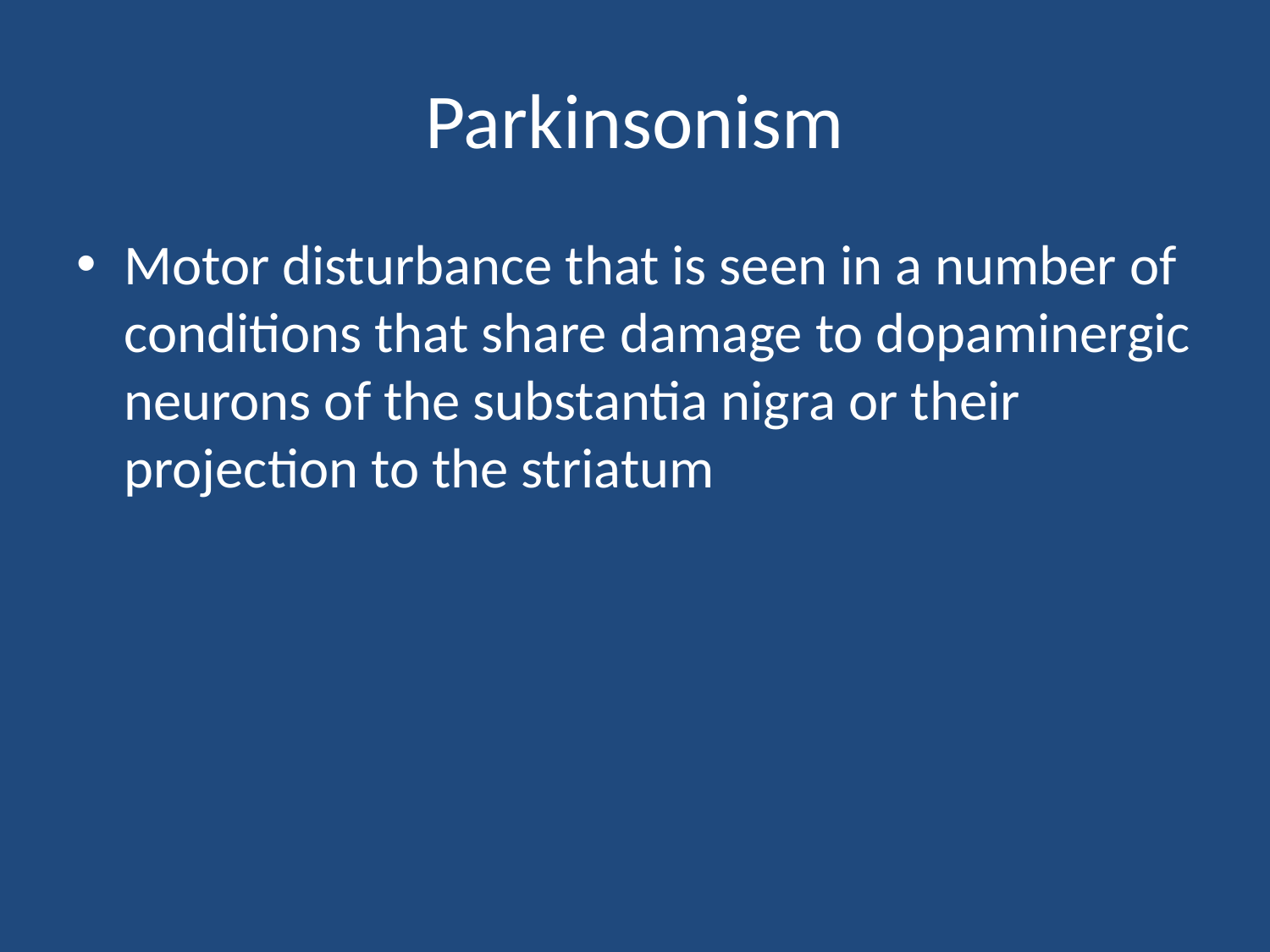

# Parkinsonism
Motor disturbance that is seen in a number of conditions that share damage to dopaminergic neurons of the substantia nigra or their projection to the striatum